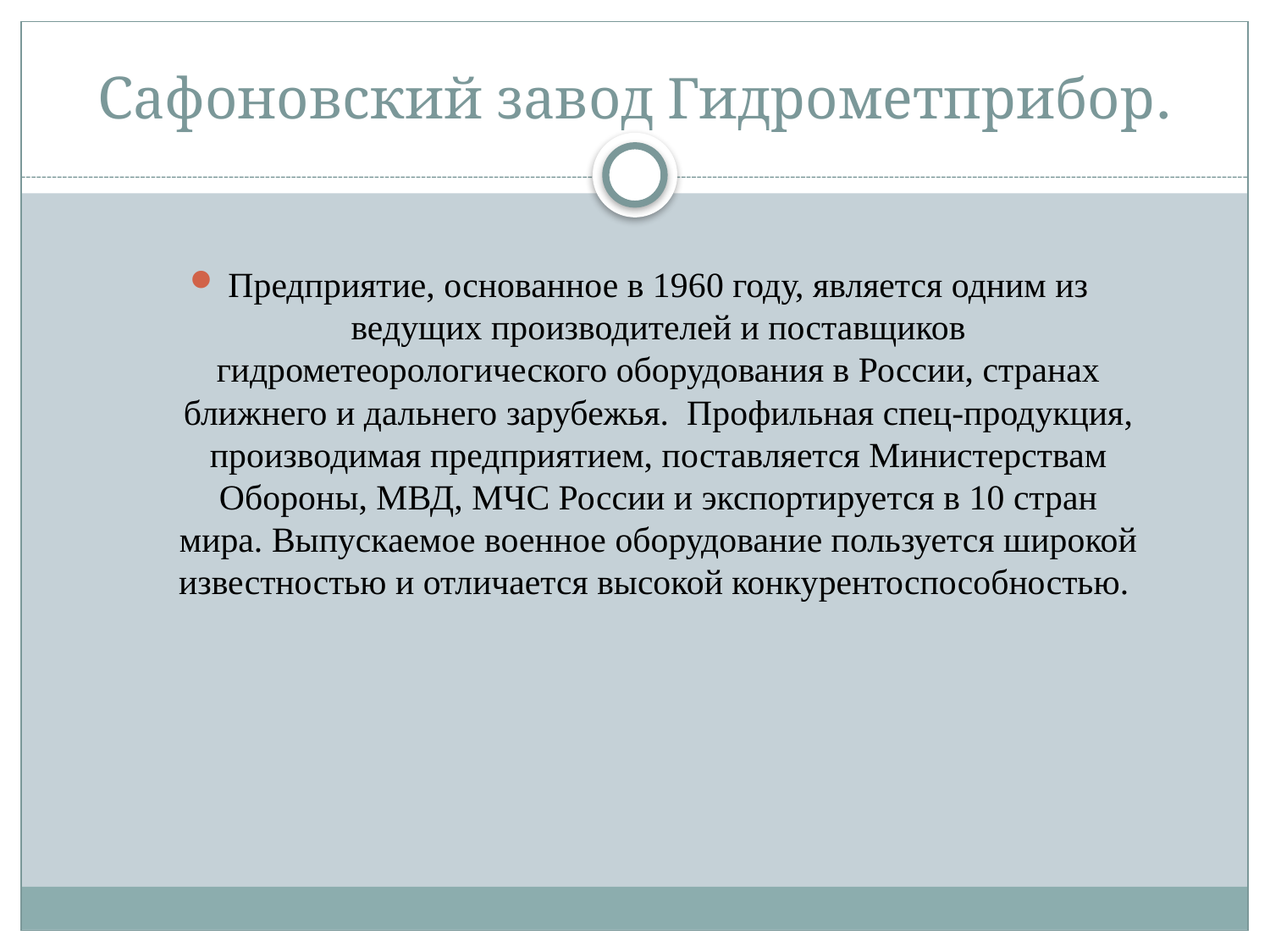

# Сафоновский завод Гидрометприбор.
Предприятие, основанное в 1960 году, является одним из ведущих производителей и поставщиков гидрометеорологического оборудования в России, странах ближнего и дальнего зарубежья.  Профильная спец-продукция, производимая предприятием, поставляется Министерствам Обороны, МВД, МЧС России и экспортируется в 10 стран мира. Выпускаемое военное оборудование пользуется широкой известностью и отличается высокой конкурентоспособностью.